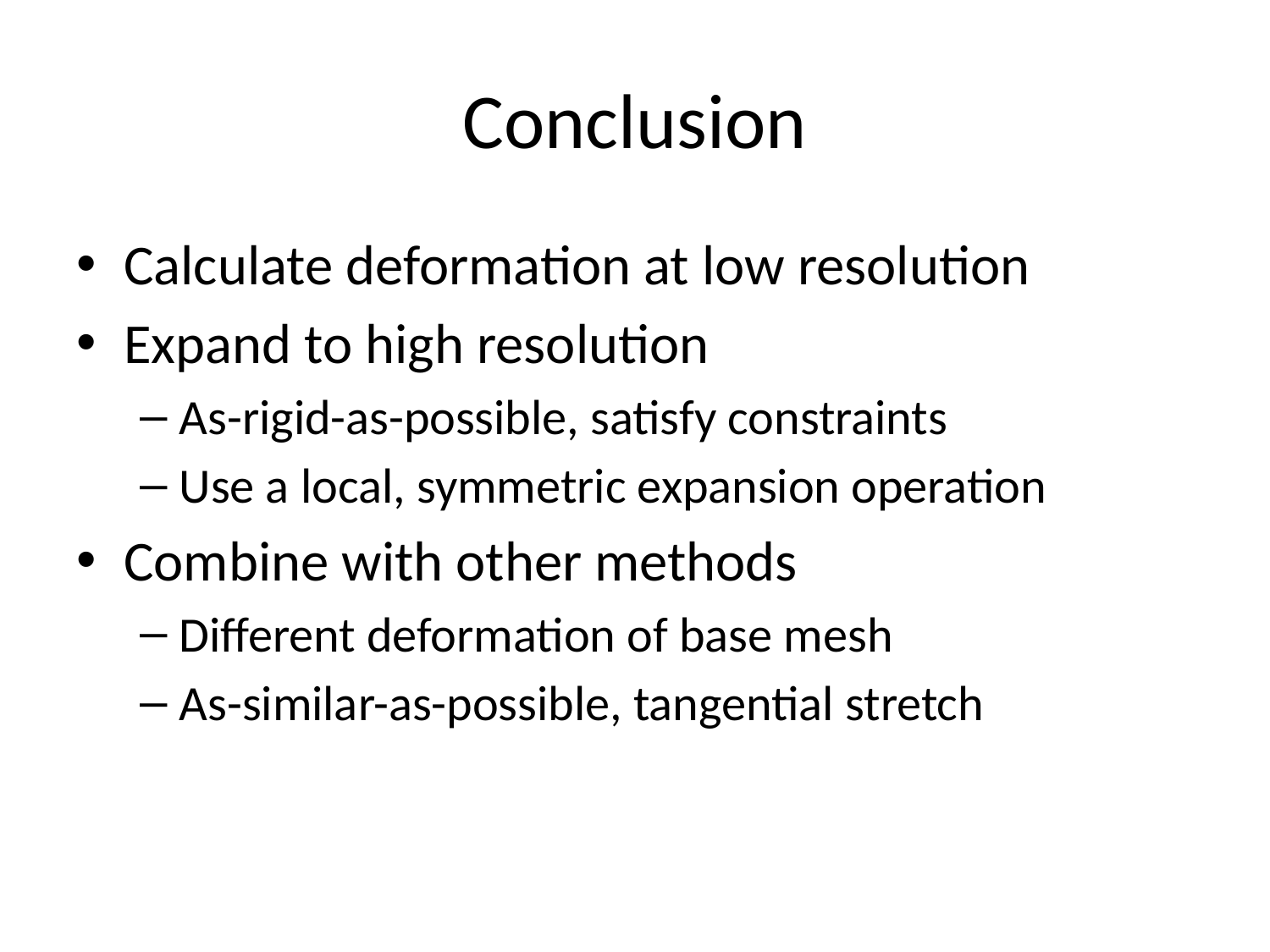

# Conclusion
Calculate deformation at low resolution
Expand to high resolution
As-rigid-as-possible, satisfy constraints
Use a local, symmetric expansion operation
Combine with other methods
Different deformation of base mesh
As-similar-as-possible, tangential stretch